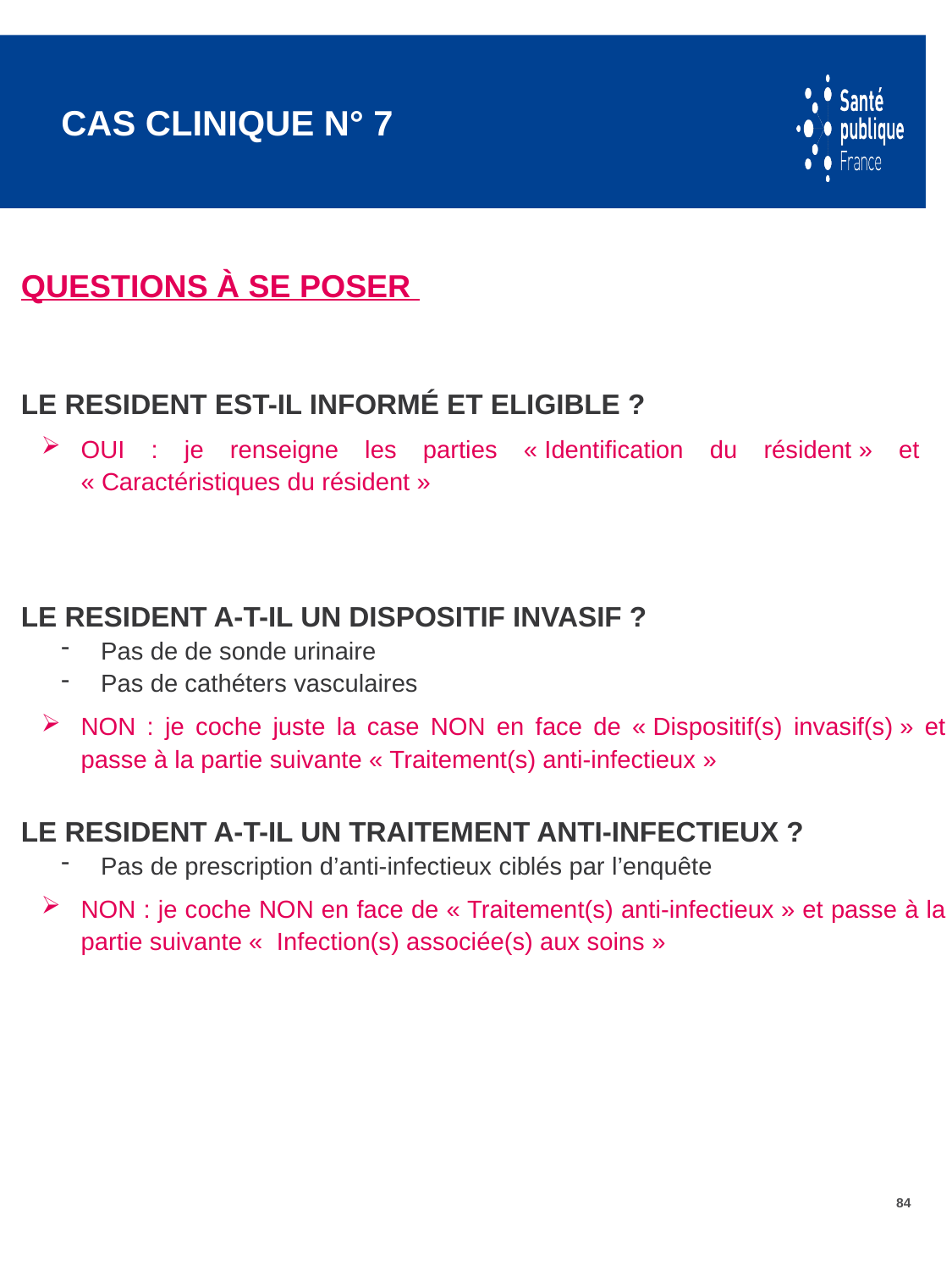

# Cas clinique N° 7
Questions à se poser

LE Resident EST-IL informé et eligible ?
OUI : je renseigne les parties « Identification du résident » et  « Caractéristiques du résident »

Le RESIDENT A-T-il un Dispositif invasif ?
Pas de de sonde urinaire
Pas de cathéters vasculaires
NON : je coche juste la case NON en face de « Dispositif(s) invasif(s) » et passe à la partie suivante « Traitement(s) anti-infectieux »

LE RESIDENT A-T-il UN TRAITEMENT ANTI-INFECTIEUX ?
Pas de prescription d’anti-infectieux ciblés par l’enquête
NON : je coche NON en face de « Traitement(s) anti-infectieux » et passe à la partie suivante «  Infection(s) associée(s) aux soins »